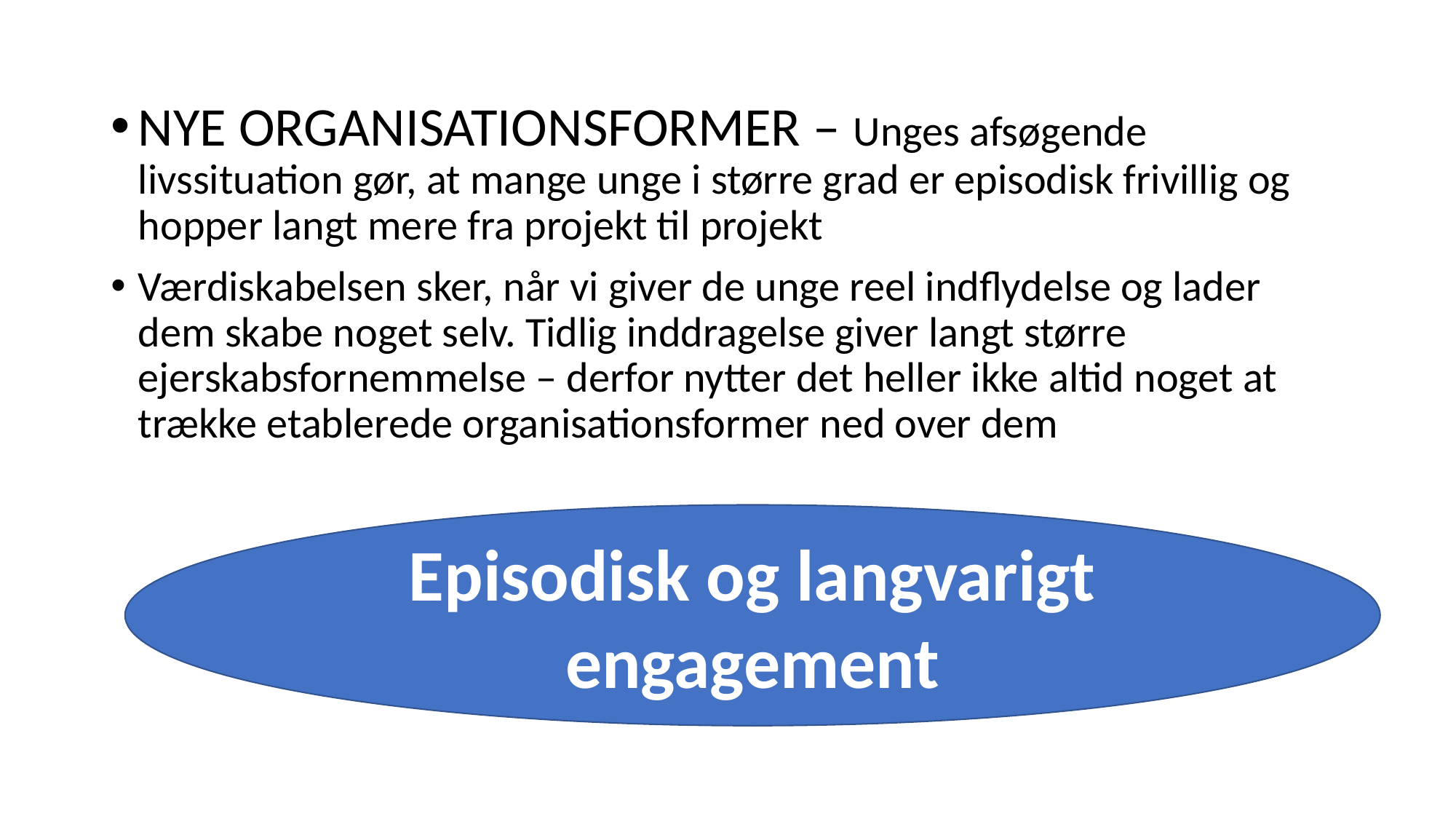

#
NYE ORGANISATIONSFORMER – Unges afsøgende livssituation gør, at mange unge i større grad er episodisk frivillig og hopper langt mere fra projekt til projekt
Værdiskabelsen sker, når vi giver de unge reel indflydelse og lader dem skabe noget selv. Tidlig inddragelse giver langt større ejerskabsfornemmelse – derfor nytter det heller ikke altid noget at trække etablerede organisationsformer ned over dem

Episodisk og langvarigt engagement